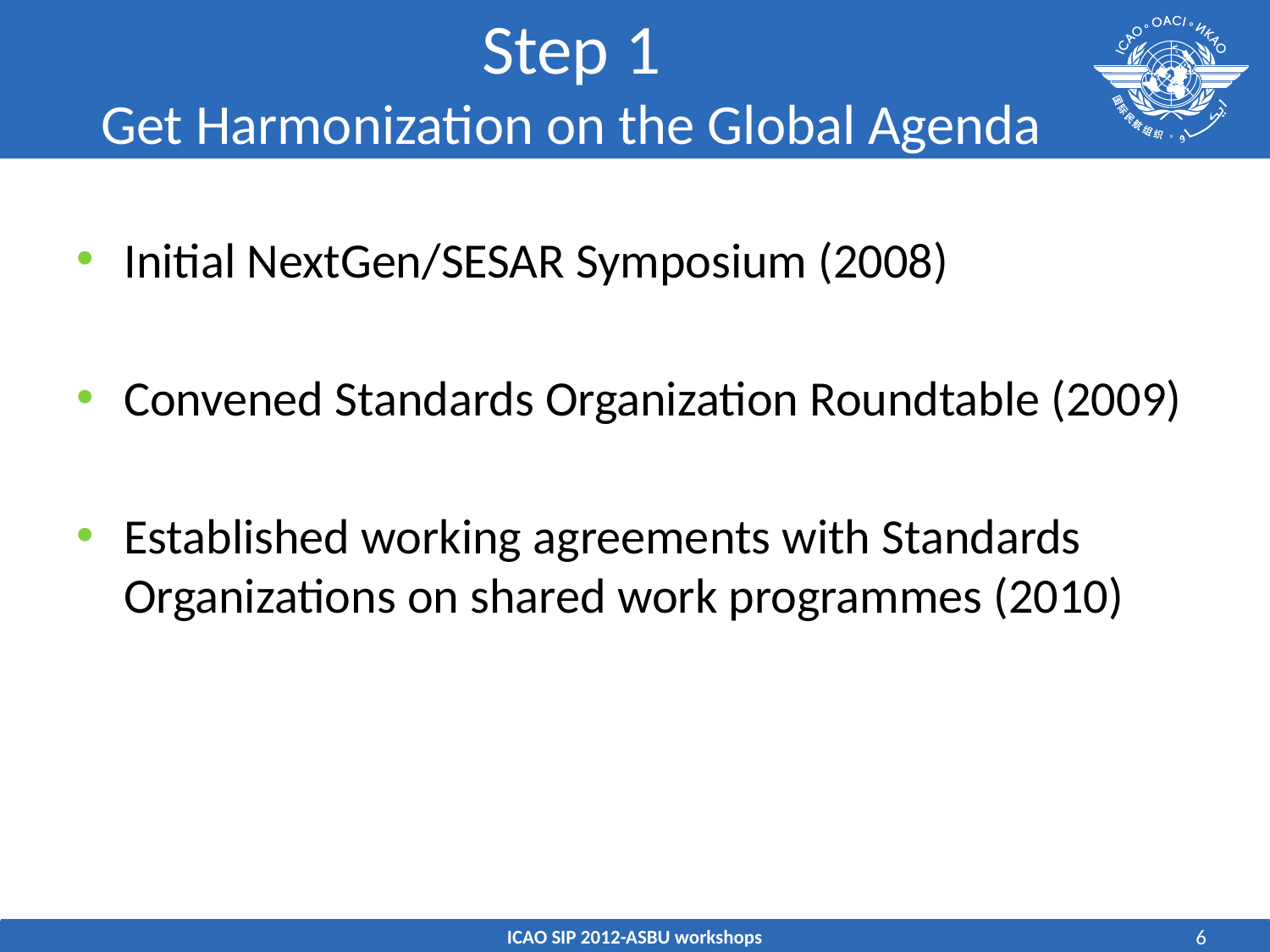

# Step 1 Get Harmonization on the Global Agenda
Initial NextGen/SESAR Symposium (2008)

Convened Standards Organization Roundtable (2009)

Established working agreements with Standards Organizations on shared work programmes (2010)

ICAO SIP 2012-ASBU workshops
6